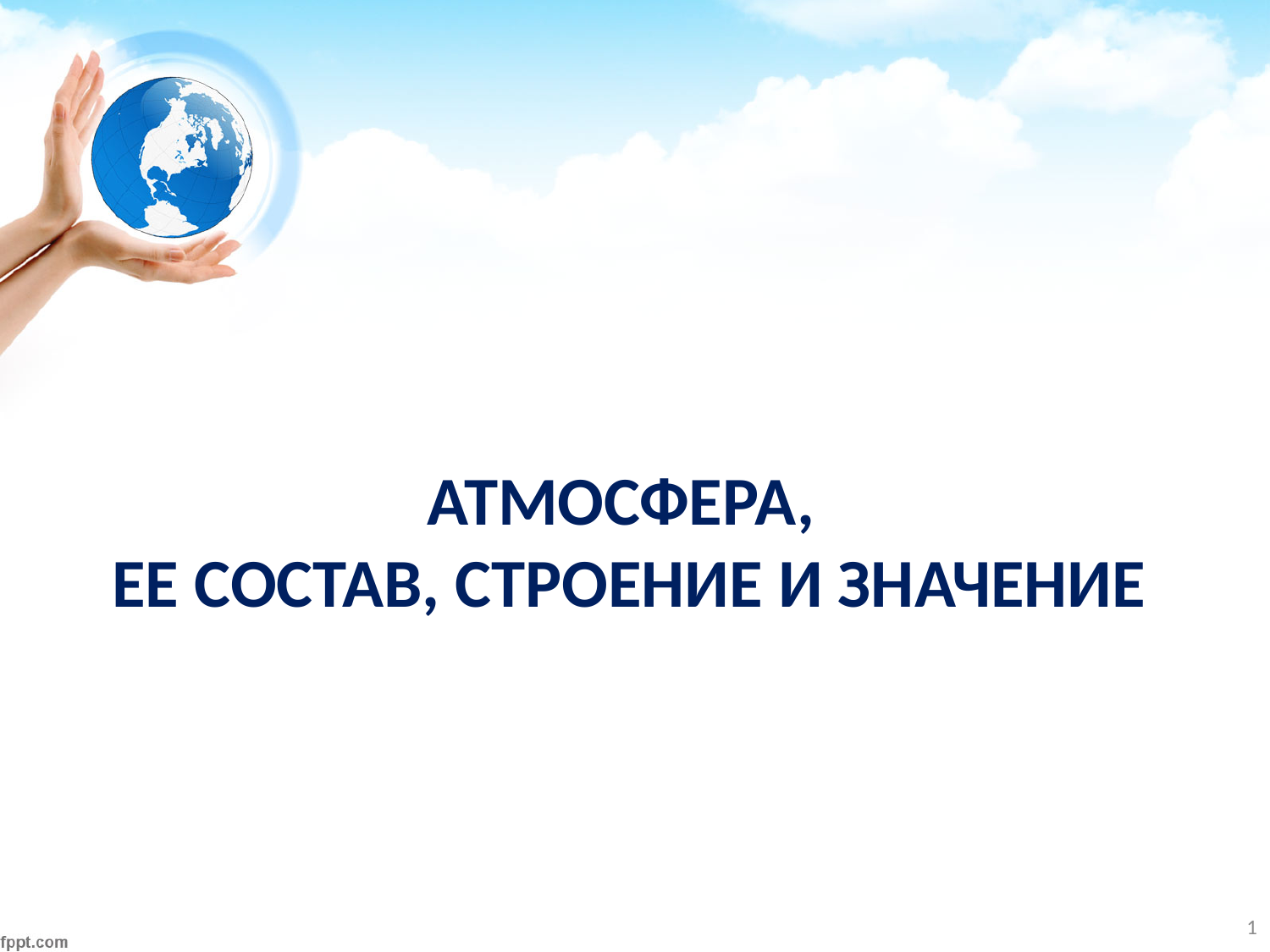

АТМОСФЕРА,
ЕЕ СОСТАВ, СТРОЕНИЕ И ЗНАЧЕНИЕ

1